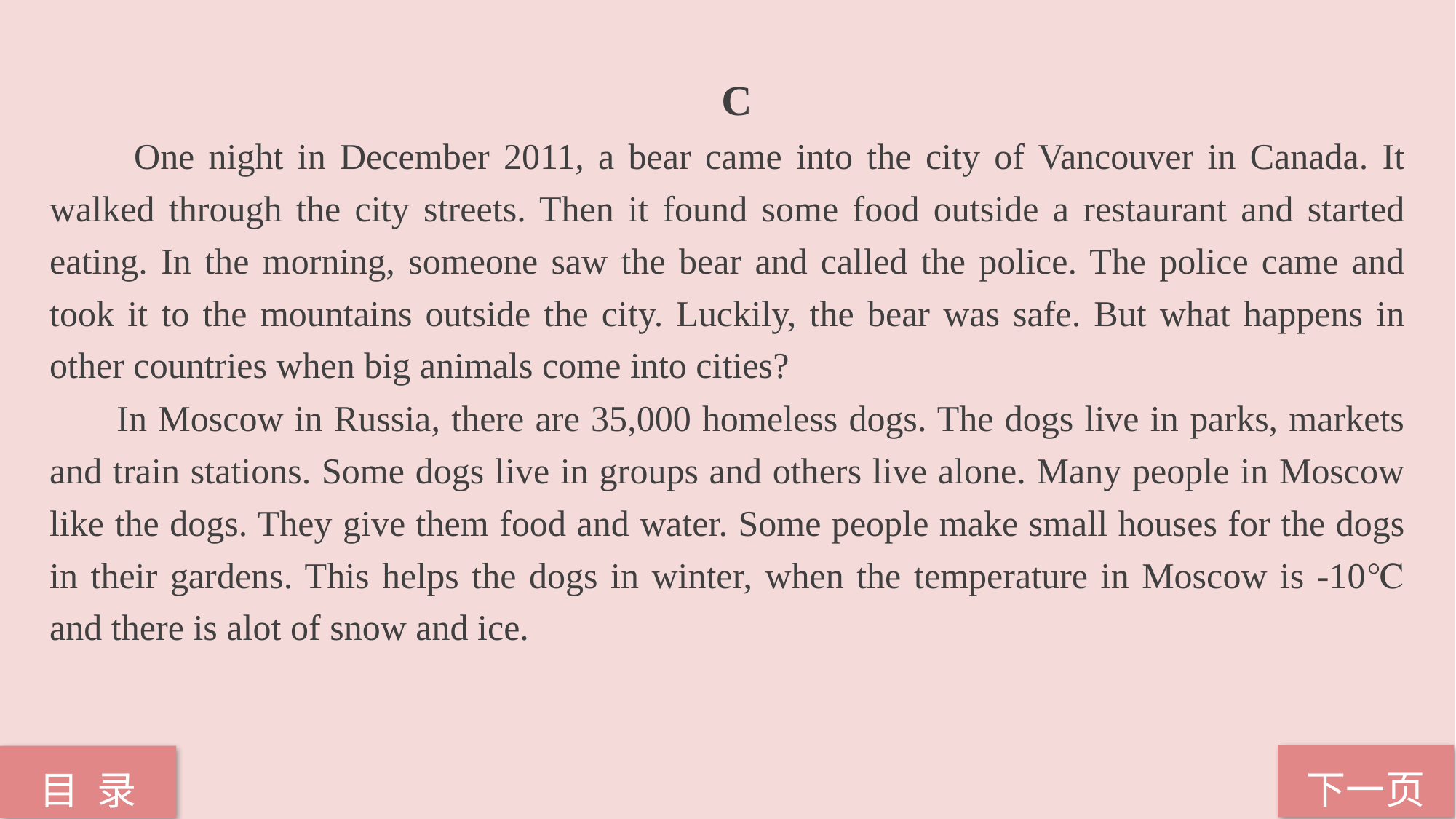

C
      One night in December 2011, a bear came into the city of Vancouver in Canada. It walked through the city streets. Then it found some food outside a restaurant and started eating. In the morning, someone saw the bear and called the police. The police came and took it to the mountains outside the city. Luckily, the bear was safe. But what happens in other countries when big animals come into cities?
      In Moscow in Russia, there are 35,000 homeless dogs. The dogs live in parks, markets and train stations. Some dogs live in groups and others live alone. Many people in Moscow like the dogs. They give them food and water. Some people make small houses for the dogs in their gardens. This helps the dogs in winter, when the temperature in Moscow is -10℃ and there is alot of snow and ice.